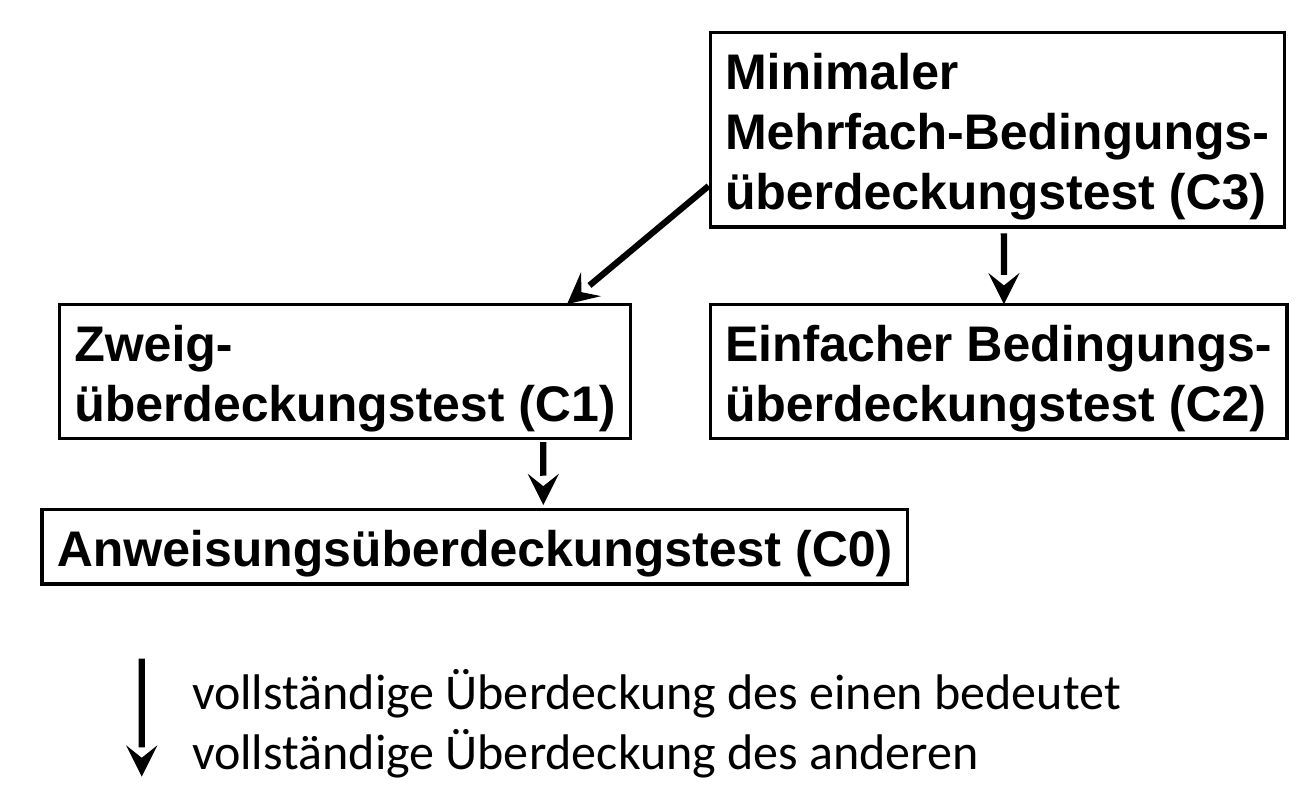

Minimaler
Mehrfach-Bedingungs-
überdeckungstest (C3)

Zweig-
überdeckungstest (C1)
Einfacher Bedingungs-
überdeckungstest (C2)

Anweisungsüberdeckungstest (C0)
vollständige Überdeckung des einen bedeutet
vollständige Überdeckung des anderen